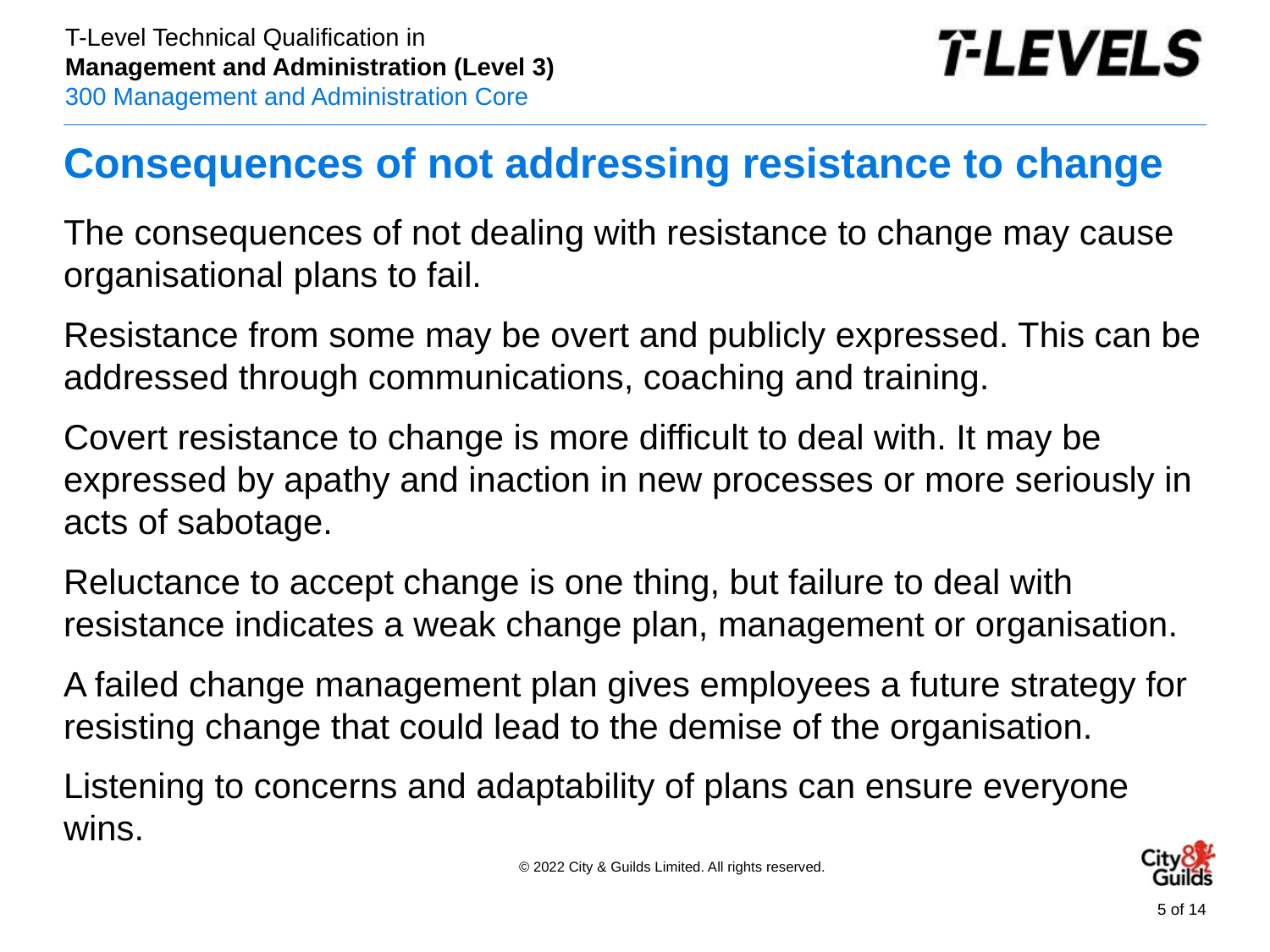

# Consequences of not addressing resistance to change
The consequences of not dealing with resistance to change may cause organisational plans to fail.
Resistance from some may be overt and publicly expressed. This can be addressed through communications, coaching and training.
Covert resistance to change is more difficult to deal with. It may be expressed by apathy and inaction in new processes or more seriously in acts of sabotage.
Reluctance to accept change is one thing, but failure to deal with resistance indicates a weak change plan, management or organisation.
A failed change management plan gives employees a future strategy for resisting change that could lead to the demise of the organisation.
Listening to concerns and adaptability of plans can ensure everyone wins.